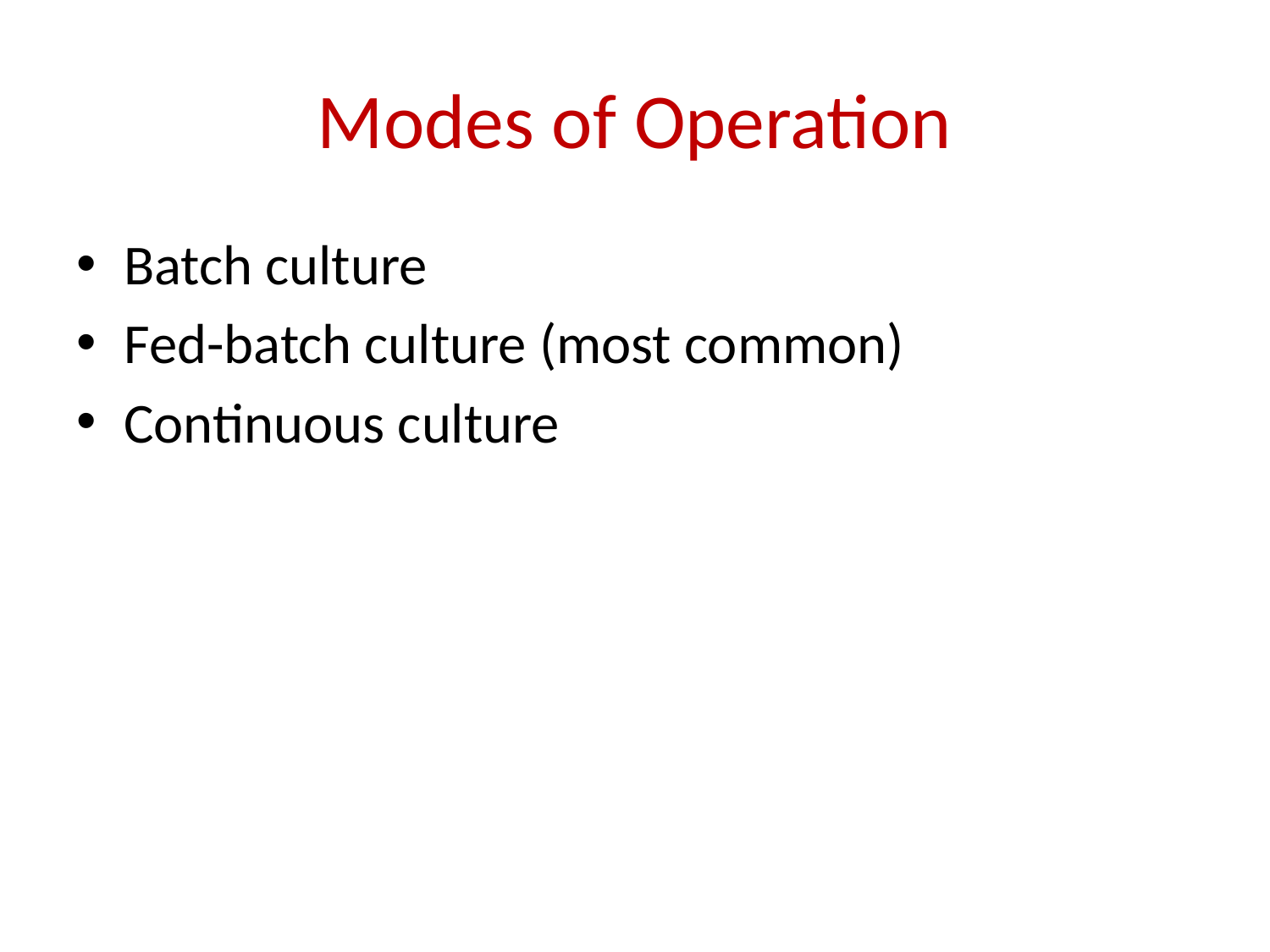

# Modes of Operation
Batch culture
Fed-batch culture (most common)
Continuous culture